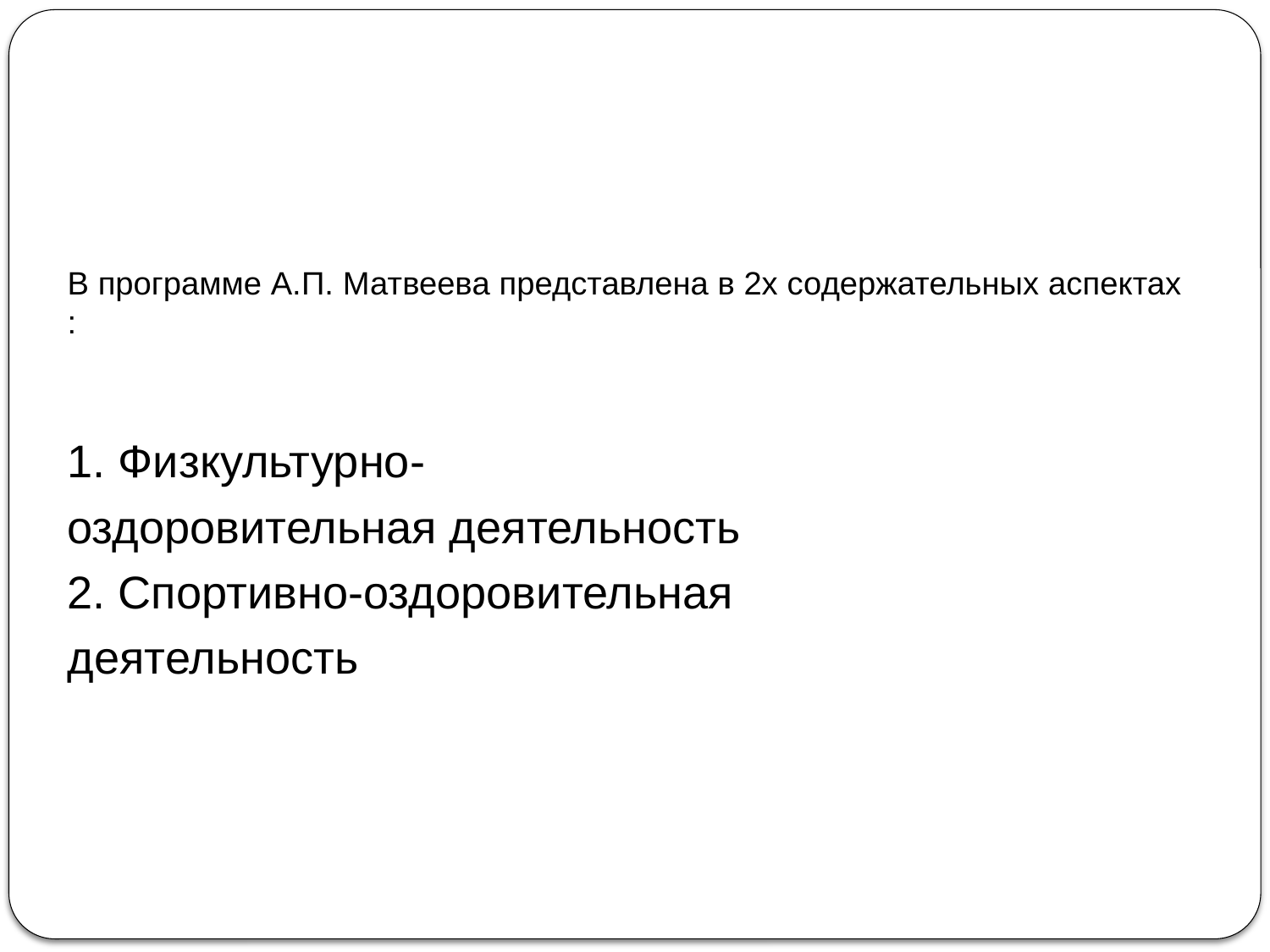

# В программе А.П. Матвеева представлена в 2х содержательных аспектах :
1. Физкультурно-
оздоровительная деятельность
2. Спортивно-оздоровительная
деятельность